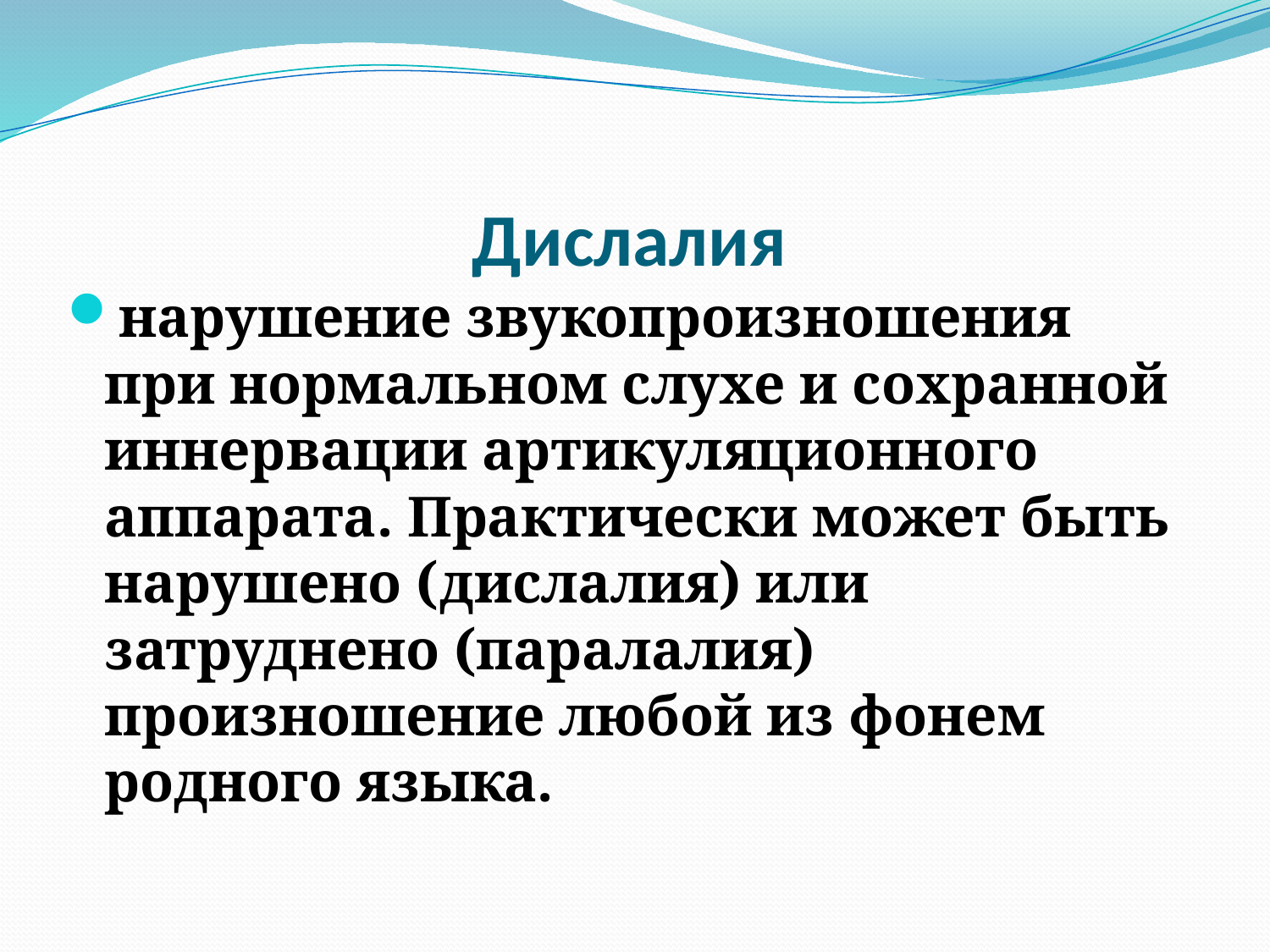

# Дислалия
нарушение звукопроизношения при нормальном слухе и сохранной иннервации артикуляционного аппарата. Практически может быть нарушено (дислалия) или затруднено (паралалия) произношение любой из фонем родного языка.